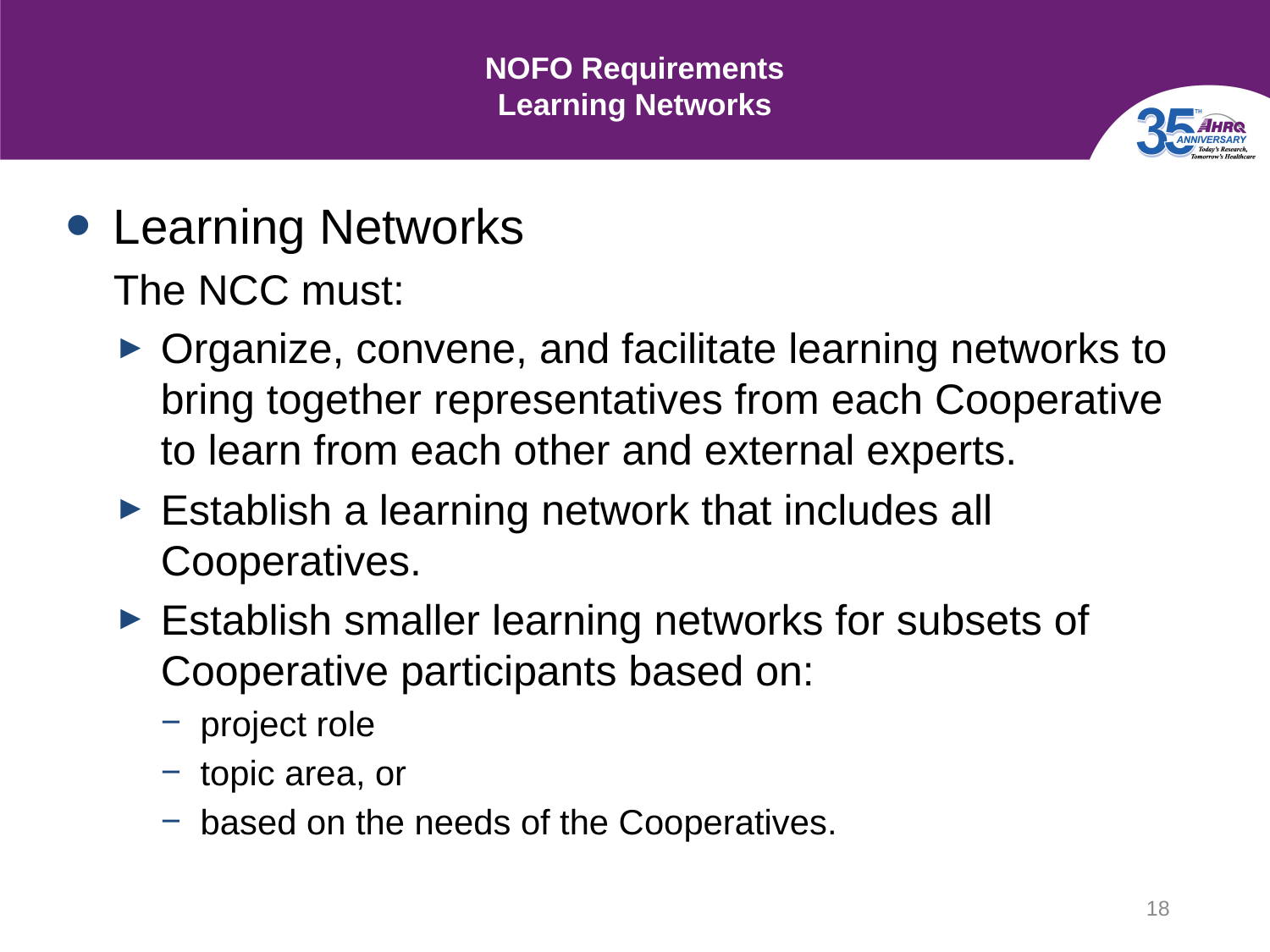

# NOFO Requirements Learning Networks
Learning Networks
The NCC must:
Organize, convene, and facilitate learning networks to bring together representatives from each Cooperative to learn from each other and external experts.
Establish a learning network that includes all Cooperatives.
Establish smaller learning networks for subsets of Cooperative participants based on:
project role
topic area, or
based on the needs of the Cooperatives.

18